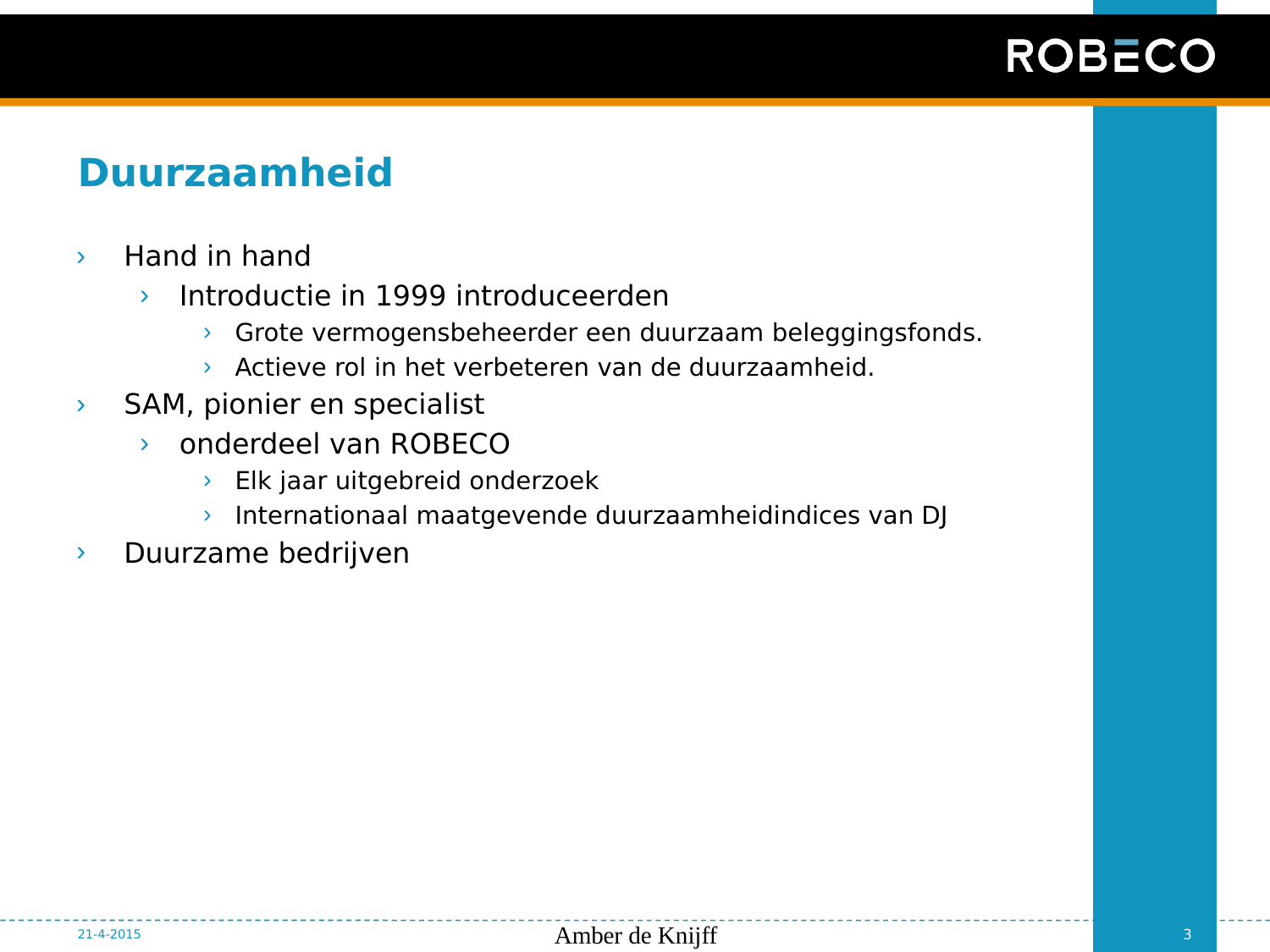

# Duurzaamheid
Hand in hand
Introductie in 1999 introduceerden
Grote vermogensbeheerder een duurzaam beleggingsfonds.
Actieve rol in het verbeteren van de duurzaamheid.
SAM, pionier en specialist
onderdeel van ROBECO
Elk jaar uitgebreid onderzoek
Internationaal maatgevende duurzaamheidindices van DJ
Duurzame bedrijven
21-4-2015
Amber de Knijff
3